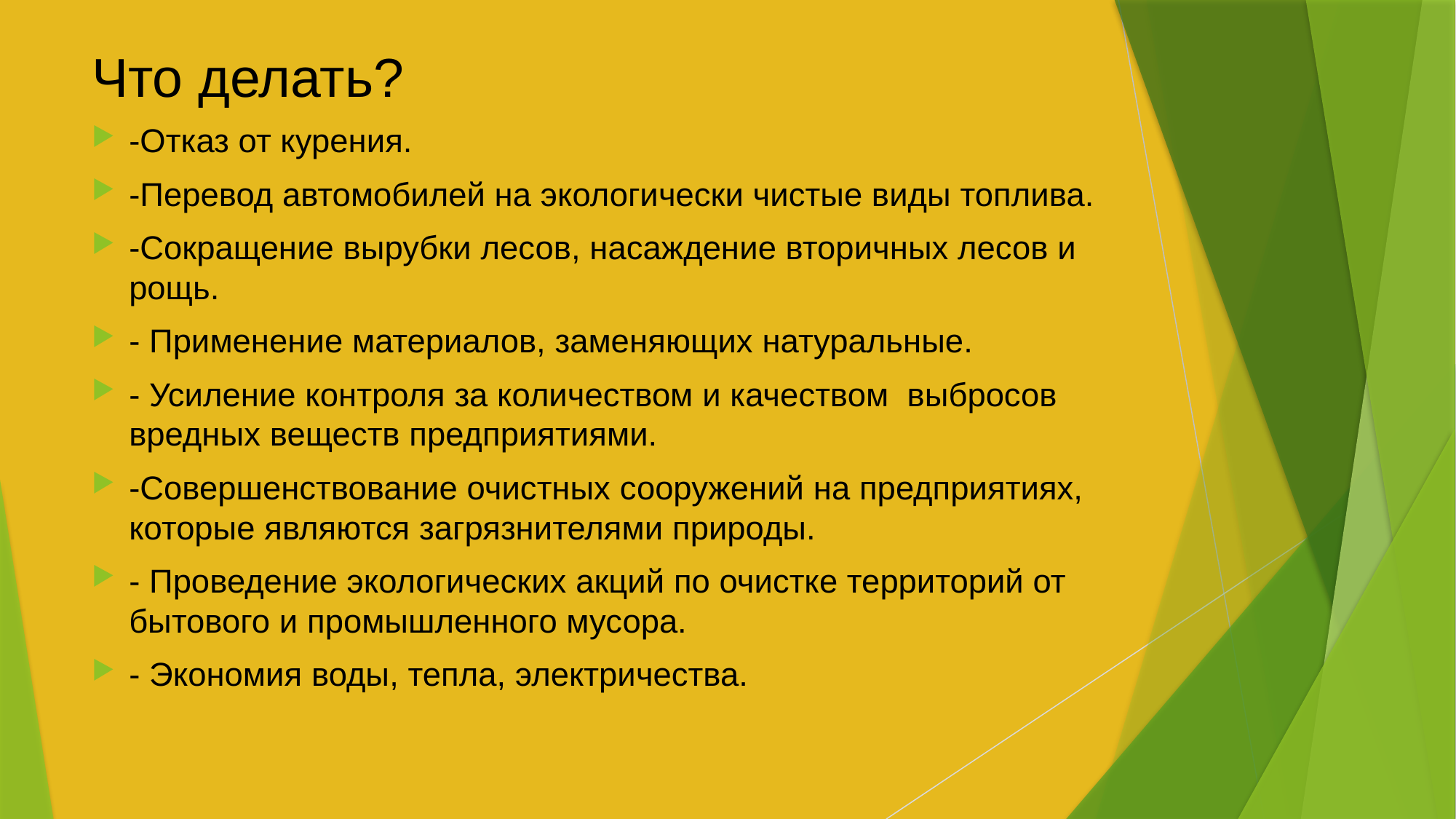

# Что делать?
-Отказ от курения.
-Перевод автомобилей на экологически чистые виды топлива.
-Сокращение вырубки лесов, насаждение вторичных лесов и рощь.
- Применение материалов, заменяющих натуральные.
- Усиление контроля за количеством и качеством  выбросов вредных веществ предприятиями.
-Совершенствование очистных сооружений на предприятиях, которые являются загрязнителями природы.
- Проведение экологических акций по очистке территорий от бытового и промышленного мусора.
- Экономия воды, тепла, электричества.